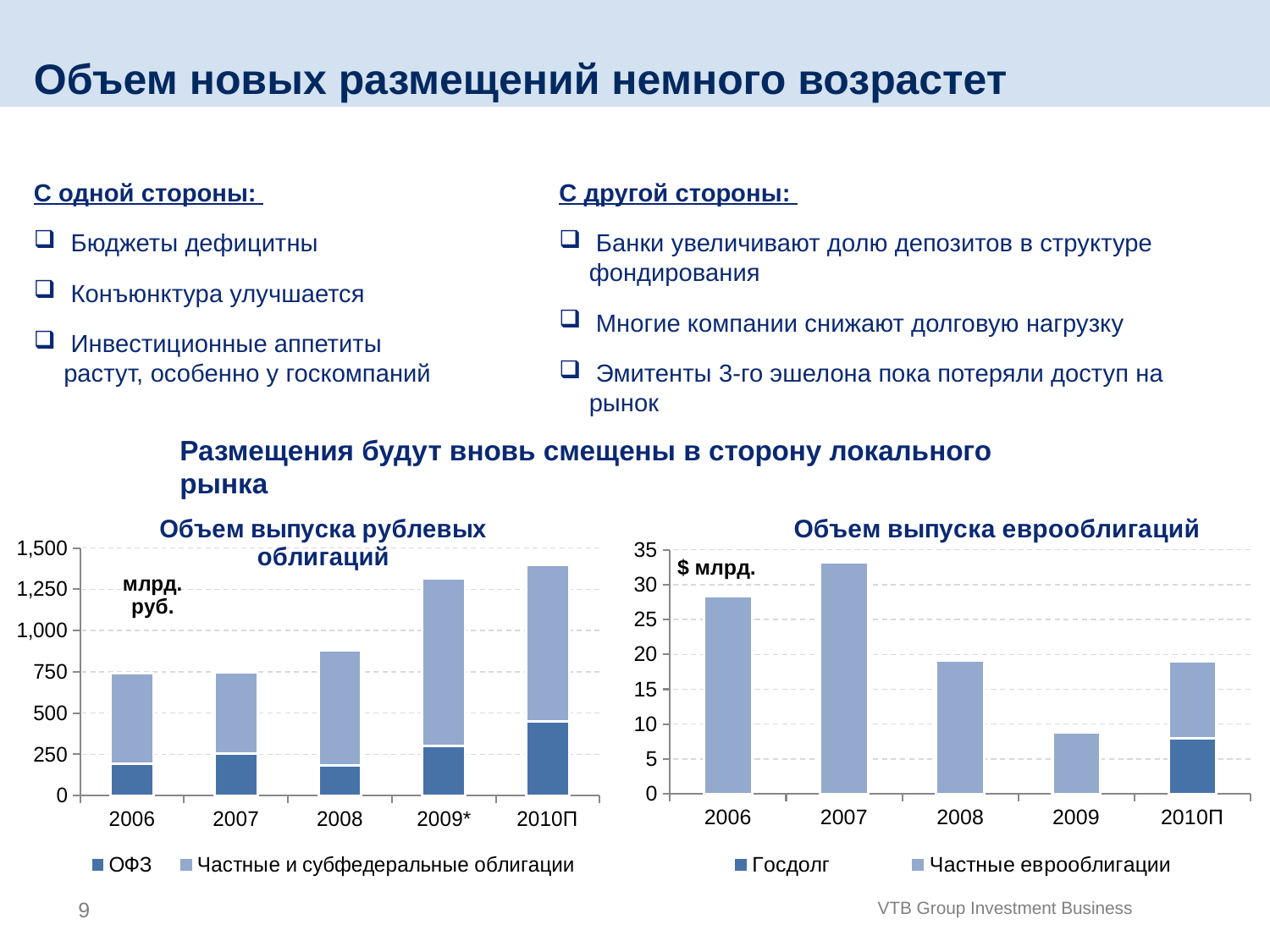

Объем новых размещений немного возрастет
С одной стороны:
 Бюджеты дефицитны
 Конъюнктура улучшается
 Инвестиционные аппетиты растут, особенно у госкомпаний
С другой стороны:
 Банки увеличивают долю депозитов в структуре фондирования
 Многие компании снижают долговую нагрузку
 Эмитенты 3-го эшелона пока потеряли доступ на рынок
Размещения будут вновь смещены в сторону локального рынка

### Chart: Объем выпуска рублевых облигаций

| Category |  |  |
|---|---|---|
| 2006 | 194.6910339 | 548.0538500000001 |
| 2007 | 251.97902799999997 | 493.47379599999977 |
| 2008 | 183.334373 | 695.6992871669999 |
| 2009* | 301.819726 | 1015.0555249999999 |
| 2010П | 450.0 | 950.0 |

### Chart: Объем выпуска еврооблигаций

| Category |  |  |
|---|---|---|
| 2006 | 0.0 | 28.325670000000002 |
| 2007 | 0.0 | 33.19754000000001 |
| 2008 | 0.0 | 19.190309999999993 |
| 2009 | 0.0 | 8.78835 |
| 2010П | 8.0 | 11.0 |